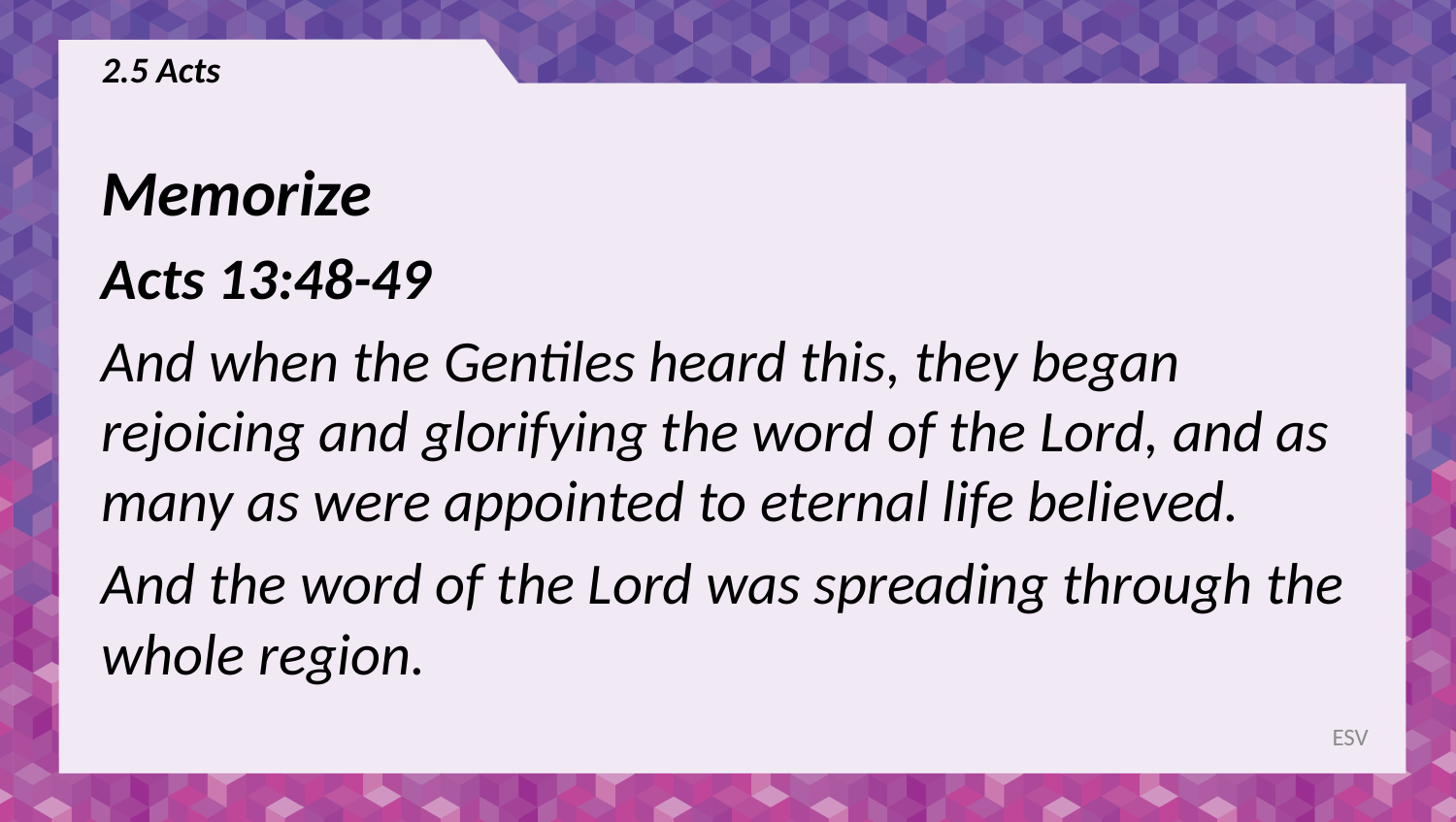

# 2.5 Acts
Memorize
Acts 13:48-49
And when the Gentiles heard this, they began rejoicing and glorifying the word of the Lord, and as many as were appointed to eternal life believed.
And the word of the Lord was spreading through the whole region.
ESV